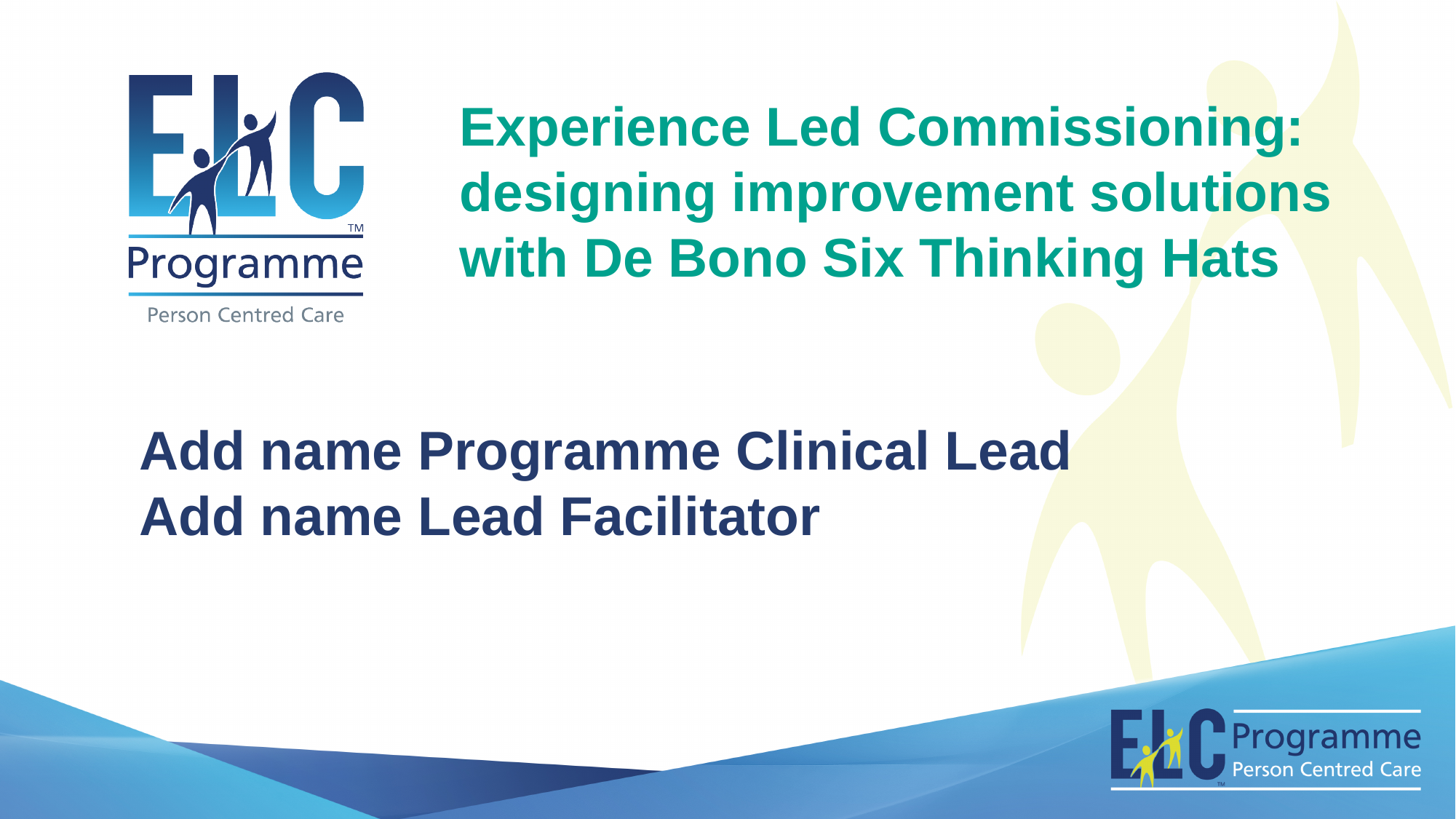

Experience Led Commissioning: designing improvement solutions with De Bono Six Thinking Hats
Add name Programme Clinical Lead
Add name Lead Facilitator